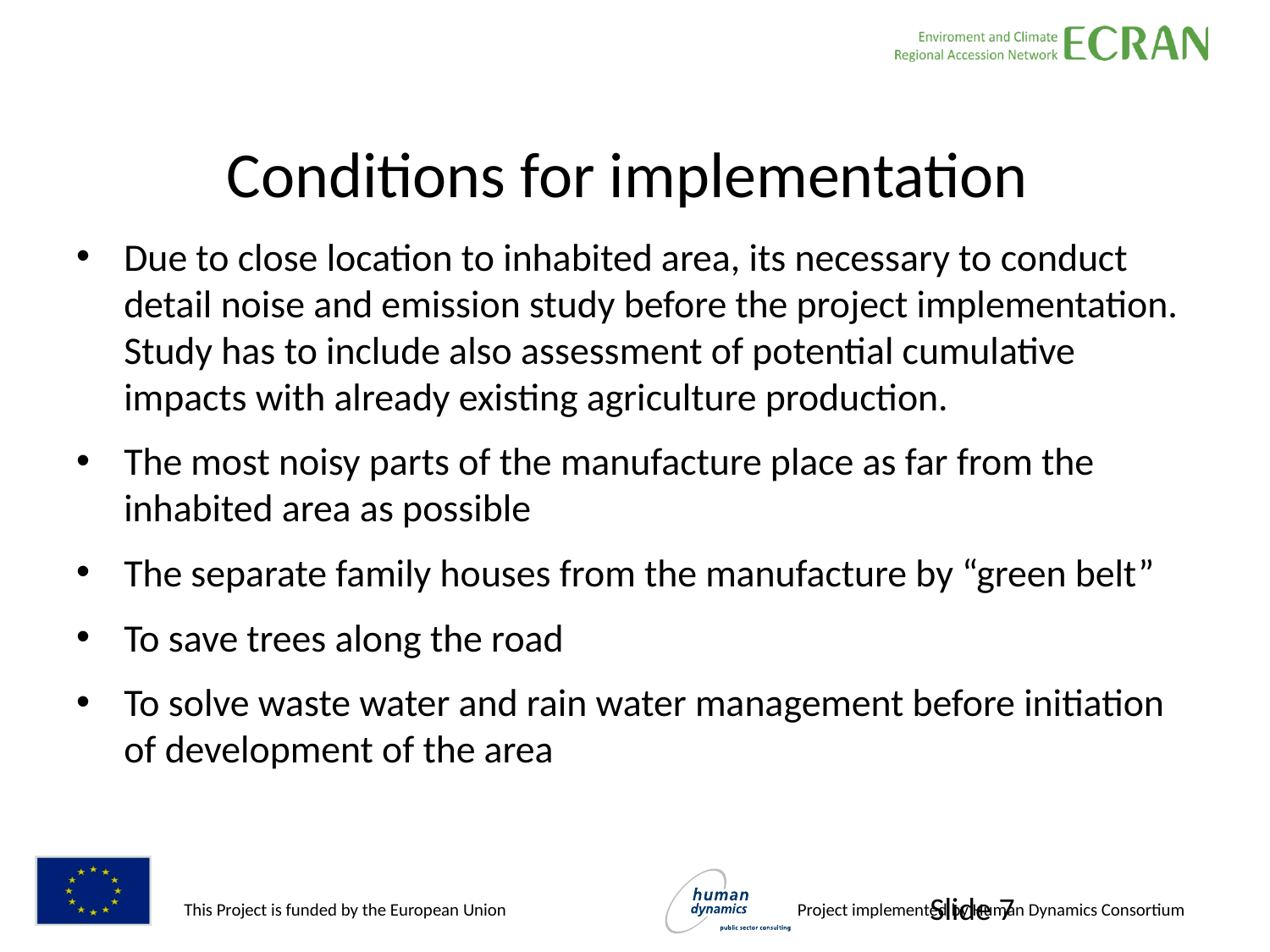

# Conditions for implementation
Due to close location to inhabited area, its necessary to conduct detail noise and emission study before the project implementation. Study has to include also assessment of potential cumulative impacts with already existing agriculture production.
The most noisy parts of the manufacture place as far from the inhabited area as possible
The separate family houses from the manufacture by “green belt”
To save trees along the road
To solve waste water and rain water management before initiation of development of the area
 Slide 7